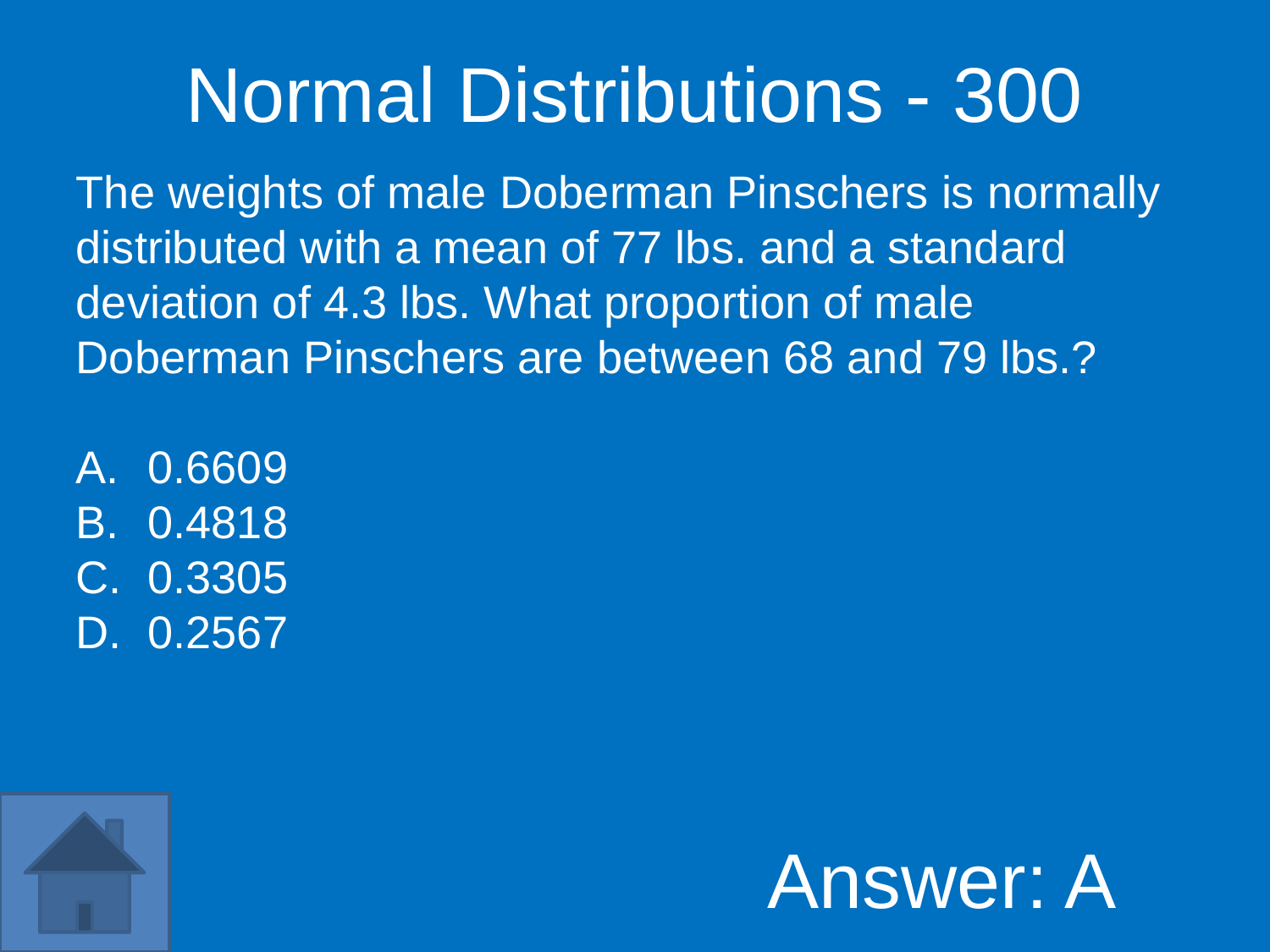

Normal Distributions - 300
The weights of male Doberman Pinschers is normally distributed with a mean of 77 lbs. and a standard deviation of 4.3 lbs. What proportion of male Doberman Pinschers are between 68 and 79 lbs.?

0.6609
0.4818
0.3305
0.2567

Answer: A